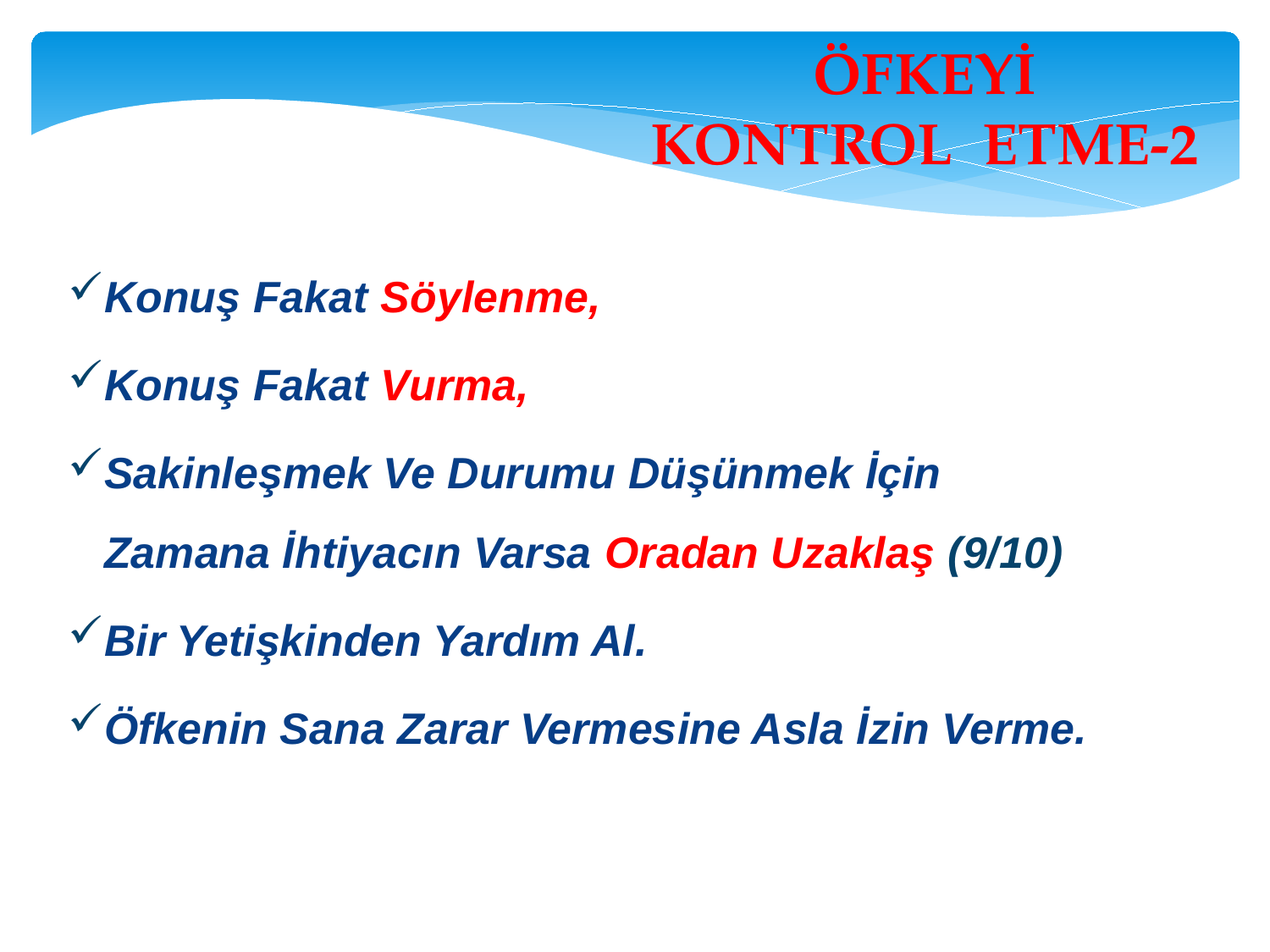

ÖFKEYİ
KONTROL  ETME-2
Konuş Fakat Söylenme,
Konuş Fakat Vurma,
Sakinleşmek Ve Durumu Düşünmek İçin Zamana İhtiyacın Varsa Oradan Uzaklaş (9/10)
Bir Yetişkinden Yardım Al.
Öfkenin Sana Zarar Vermesine Asla İzin Verme.